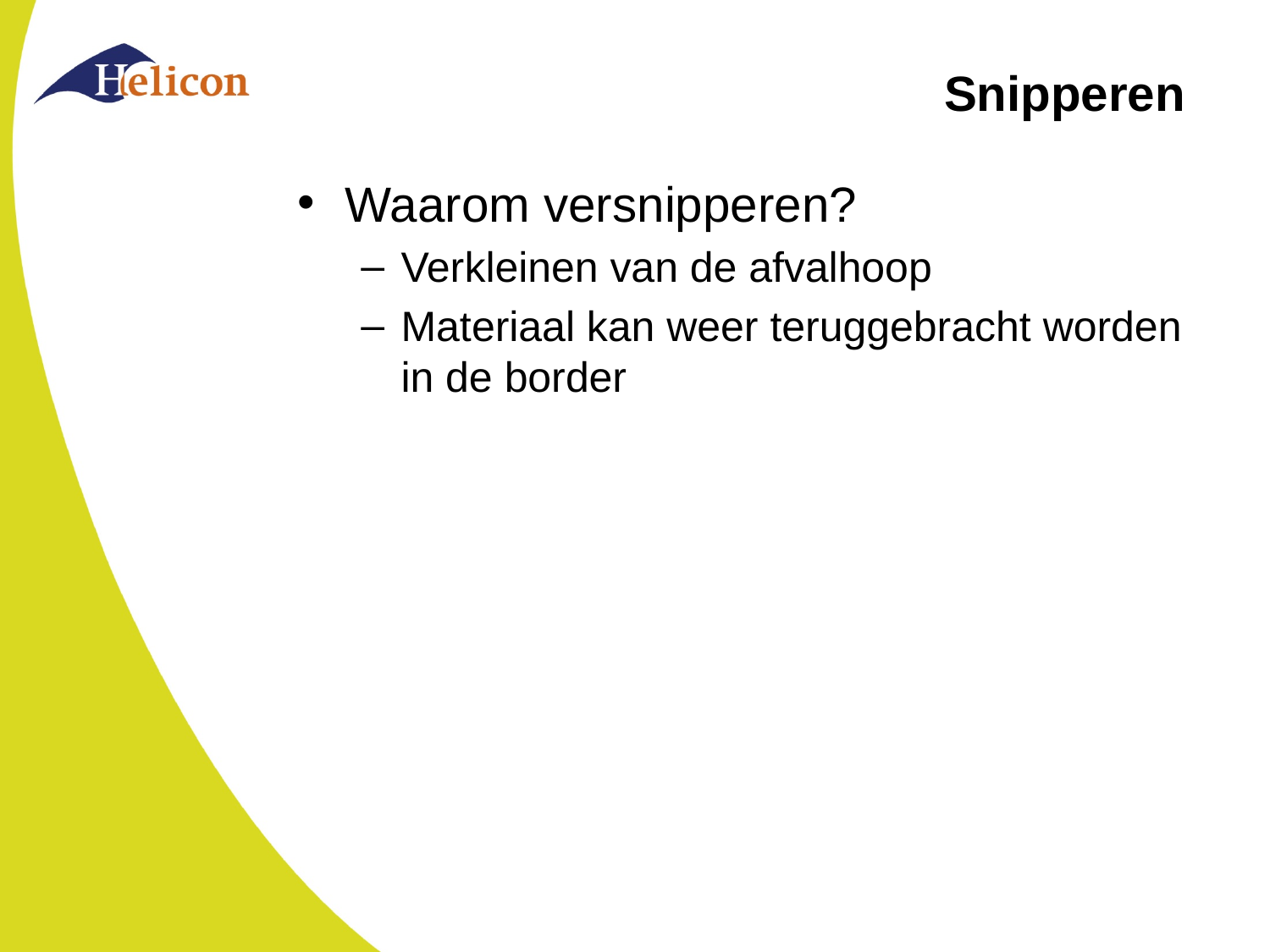

# Snipperen
Waarom versnipperen?
Verkleinen van de afvalhoop
Materiaal kan weer teruggebracht worden in de border